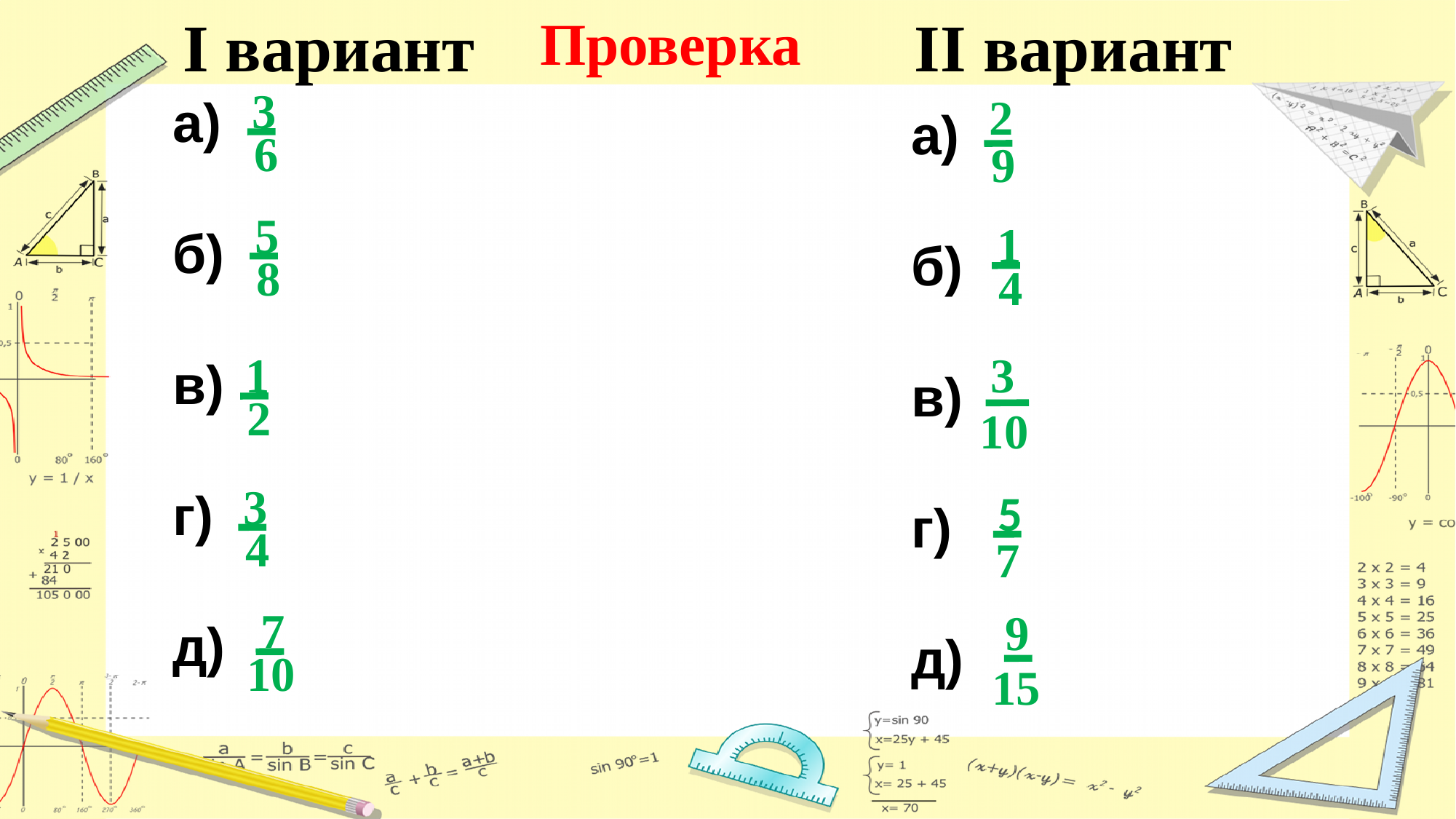

I вариант
# Проверка
II вариант
3
6

а)

б)

в)

г)

д)
2
9

а)

б)

в)

г)

д)
5
8

1
4

3
10

1
2

3
4

5
7

7
10

9
15